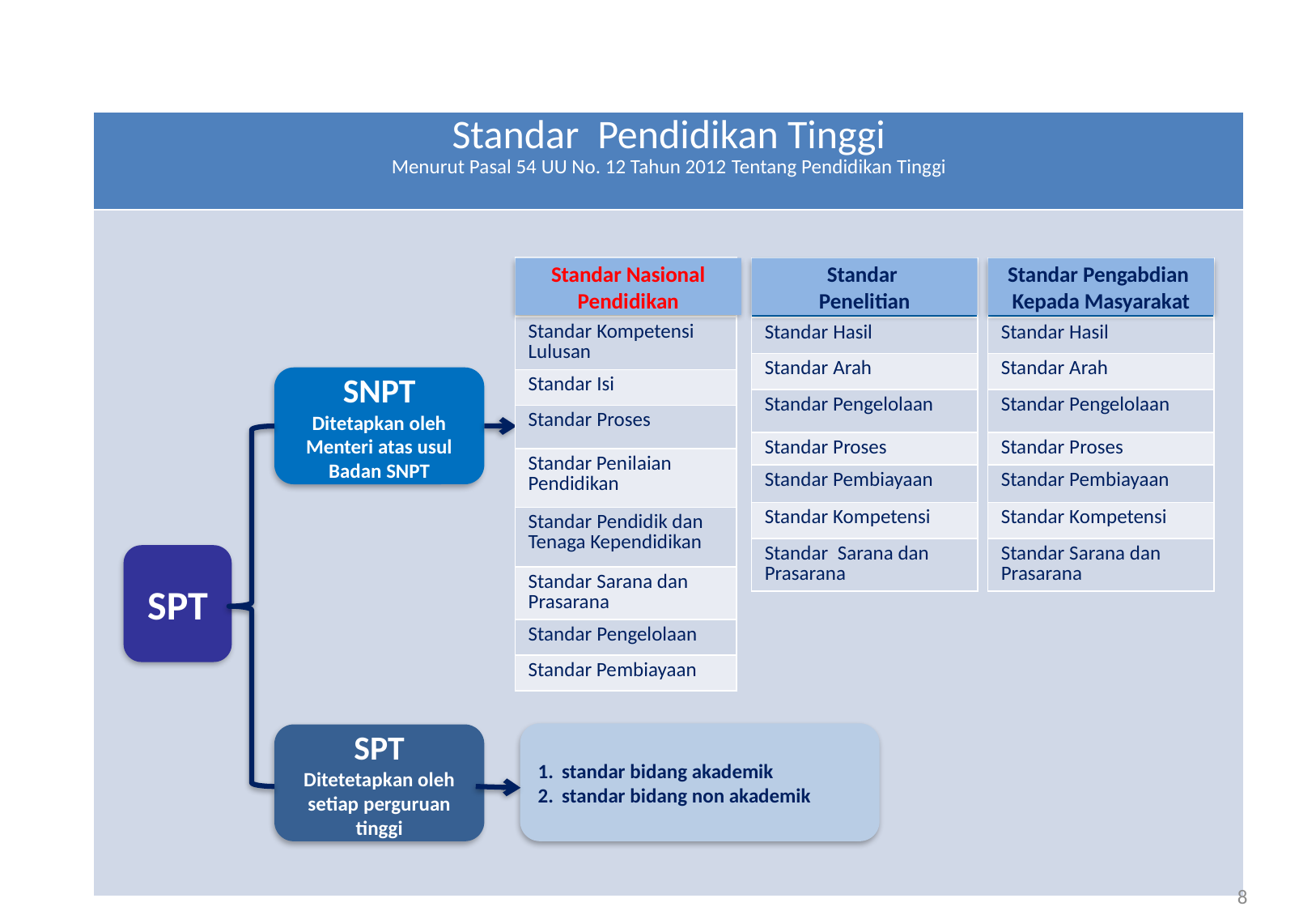

| Standar Pendidikan Tinggi Menurut Pasal 54 UU No. 12 Tahun 2012 Tentang Pendidikan Tinggi |
| --- |
|  |
| Standar Nasional Pendidikan |
| --- |
| Standar Kompetensi Lulusan |
| Standar Isi |
| Standar Proses |
| Standar Penilaian Pendidikan |
| Standar Pendidik dan Tenaga Kependidikan |
| Standar Sarana dan Prasarana |
| Standar Pengelolaan |
| Standar Pembiayaan |
Standar Nasional Pendidikan
| Standar Penelitian |
| --- |
| Standar Hasil |
| Standar Arah |
| Standar Pengelolaan |
| Standar Proses |
| Standar Pembiayaan |
| Standar Kompetensi |
| Standar Sarana dan Prasarana |
Standar
Penelitian
Standar Pengabdian  Kepada Masyarakat
| Standar Pengabdian Kepada Masyarakat |
| --- |
| Standar Hasil |
| Standar Arah |
| Standar Pengelolaan |
| Standar Proses |
| Standar Pembiayaan |
| Standar Kompetensi |
| Standar Sarana dan Prasarana |
SNPT
Ditetapkan oleh Menteri atas usul Badan SNPT

SPT
1. 	standar bidang akademik
2. 	standar bidang non akademik
SPT
Ditetetapkan oleh setiap perguruan tinggi
8